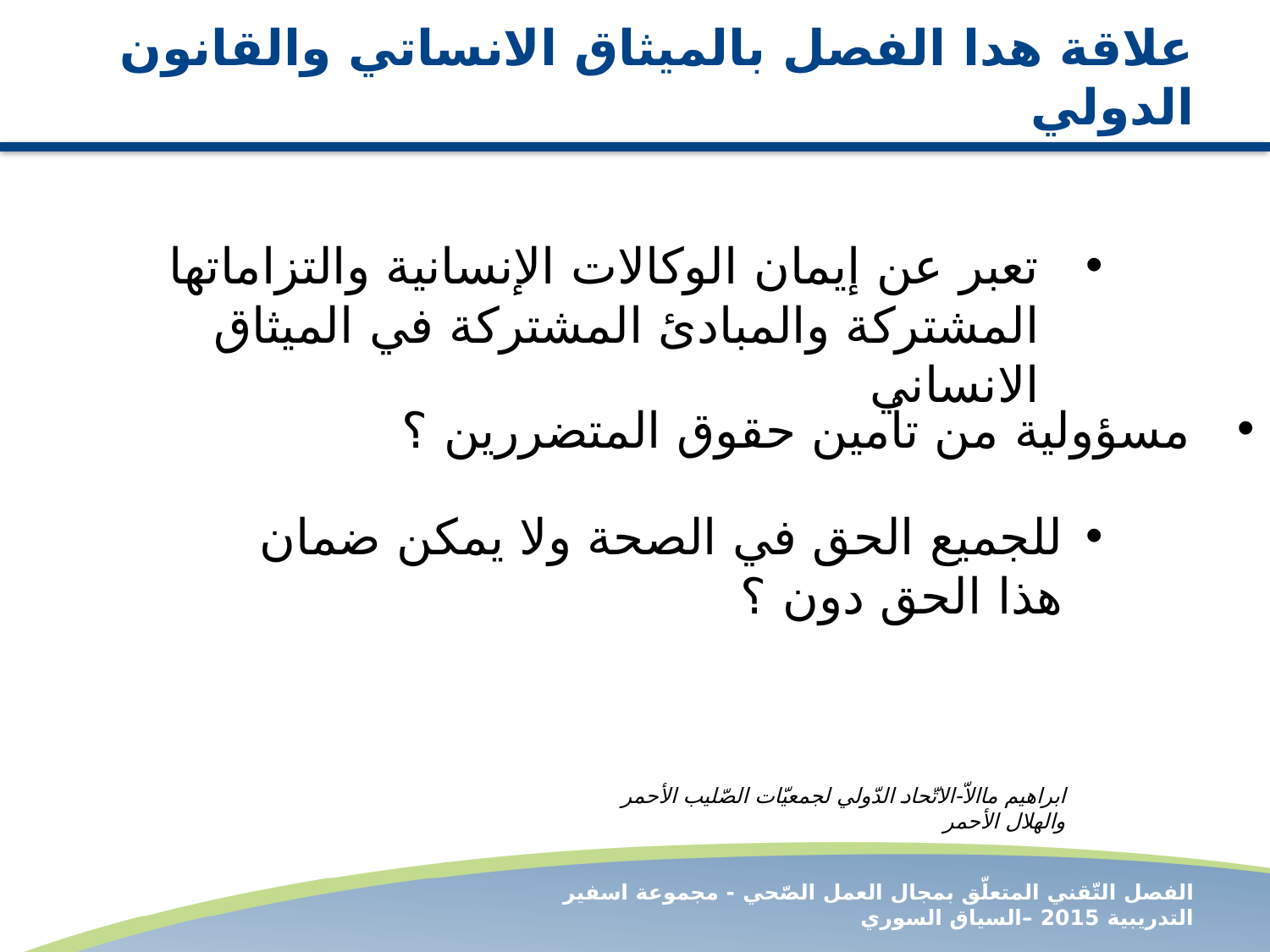

# علاقة هدا الفصل بالميثاق الانساتي والقانون الدولي
تعبر عن إيمان الوكالات الإنسانية والتزاماتها المشتركة والمبادئ المشتركة في الميثاق الانساني
مسؤولية من تأمين حقوق المتضررين ؟

للجميع الحق في الصحة ولا يمكن ضمان هذا الحق دون ؟

ابراهيم ماالاّ-الاتّحاد الدّولي لجمعيّات الصّليب الأحمر والهلال الأحمر
الفصل التّقني المتعلّق بمجال العمل الصّحي - مجموعة اسفير التدريبية 2015 –السياق السوري